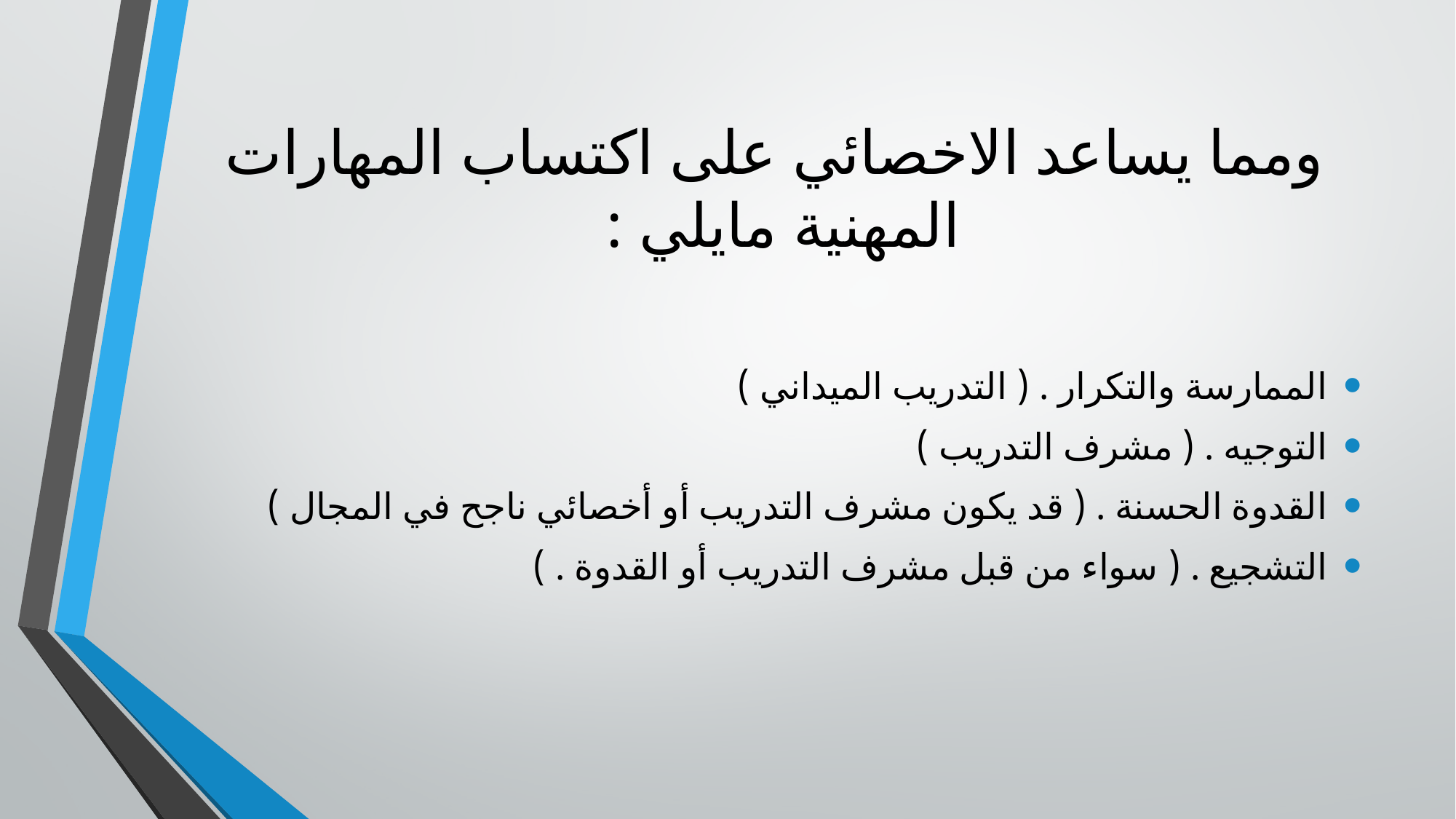

# ومما يساعد الاخصائي على اكتساب المهارات المهنية مايلي :
الممارسة والتكرار . ( التدريب الميداني )
التوجيه . ( مشرف التدريب )
القدوة الحسنة . ( قد يكون مشرف التدريب أو أخصائي ناجح في المجال )
التشجيع . ( سواء من قبل مشرف التدريب أو القدوة . )